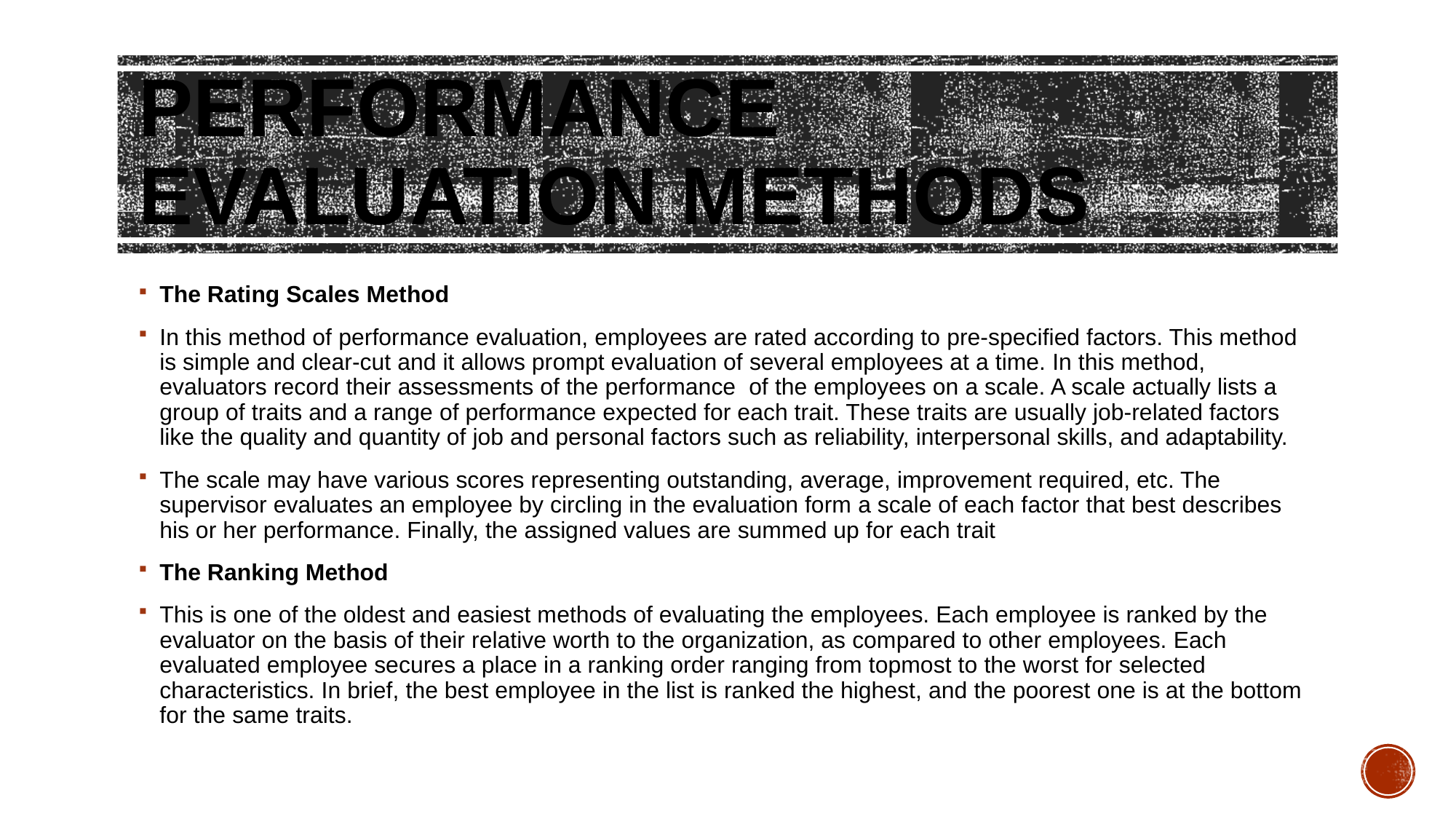

# Performance Evaluation Methods

The Rating Scales Method
In this method of performance evaluation, employees are rated according to pre-specified factors. This method is simple and clear-cut and it allows prompt evaluation of several employees at a time. In this method, evaluators record their assessments of the performance  of the employees on a scale. A scale actually lists a group of traits and a range of performance expected for each trait. These traits are usually job-related factors like the quality and quantity of job and personal factors such as reliability, interpersonal skills, and adaptability.
The scale may have various scores representing outstanding, average, improvement required, etc. The supervisor evaluates an employee by circling in the evaluation form a scale of each factor that best describes his or her performance. Finally, the assigned values are summed up for each trait
The Ranking Method
This is one of the oldest and easiest methods of evaluating the employees. Each employee is ranked by the evaluator on the basis of their relative worth to the organization, as compared to other employees. Each evaluated employee secures a place in a ranking order ranging from topmost to the worst for selected characteristics. In brief, the best employee in the list is ranked the highest, and the poorest one is at the bottom for the same traits.